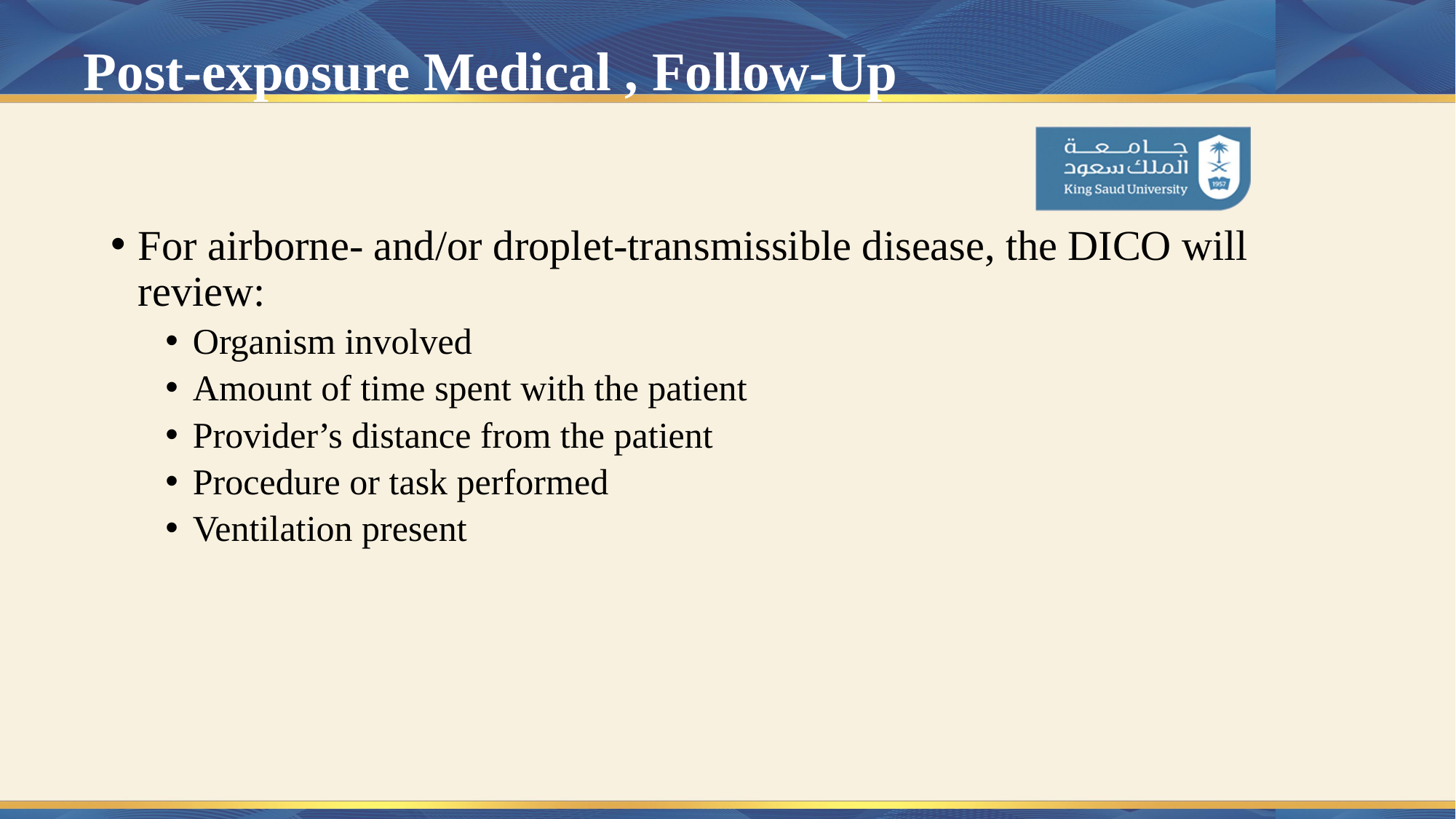

# Post-exposure Medical , Follow-Up
For airborne- and/or droplet-transmissible disease, the DICO will review:
Organism involved
Amount of time spent with the patient
Provider’s distance from the patient
Procedure or task performed
Ventilation present